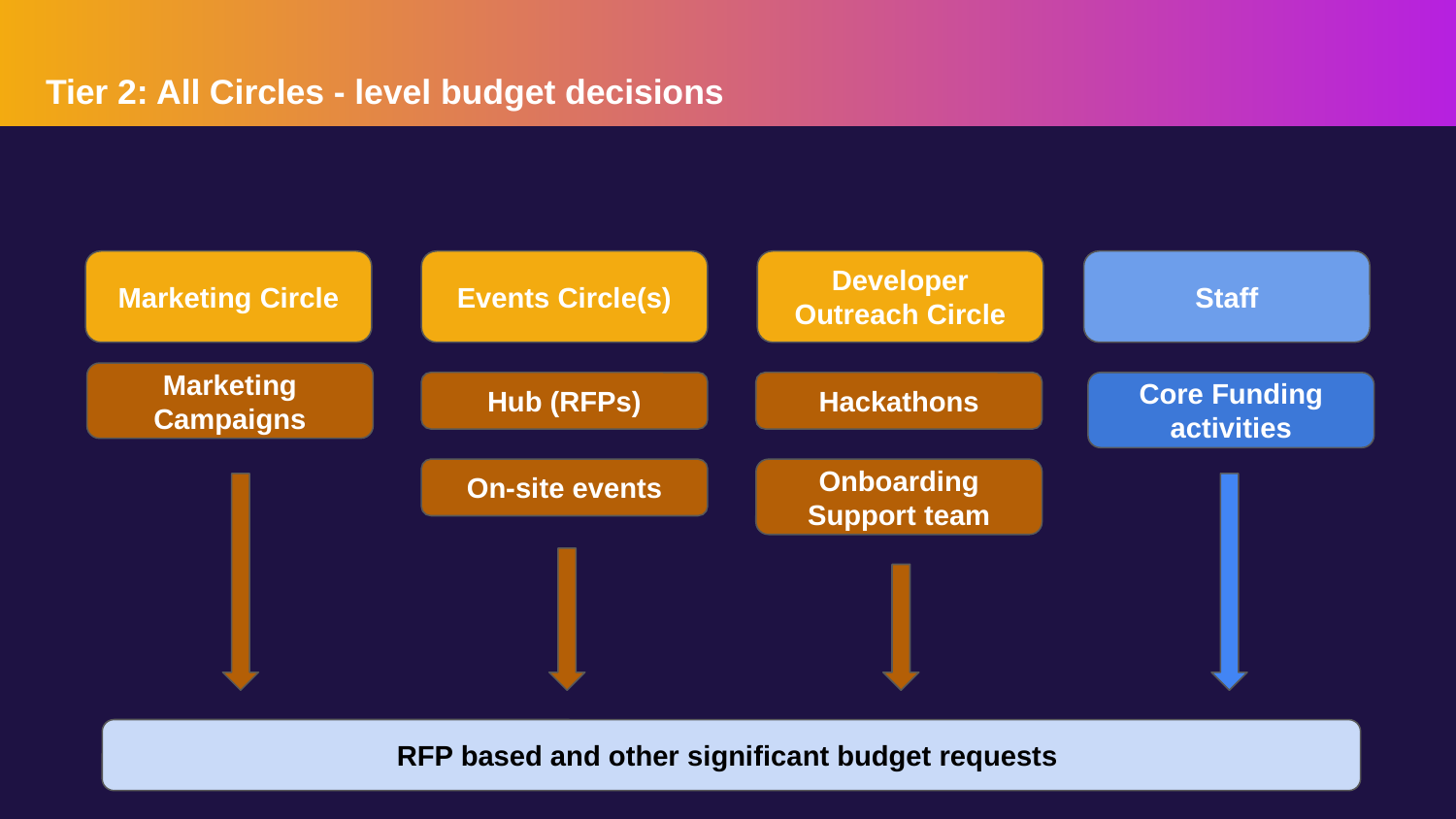

# Tier 2: All Circles - level budget decisions
Marketing Circle
Events Circle(s)
Developer Outreach Circle
Staff
Marketing Campaigns
Hub (RFPs)
Hackathons
Core Funding activities
On-site events
Onboarding Support team

RFP based and other significant budget requests